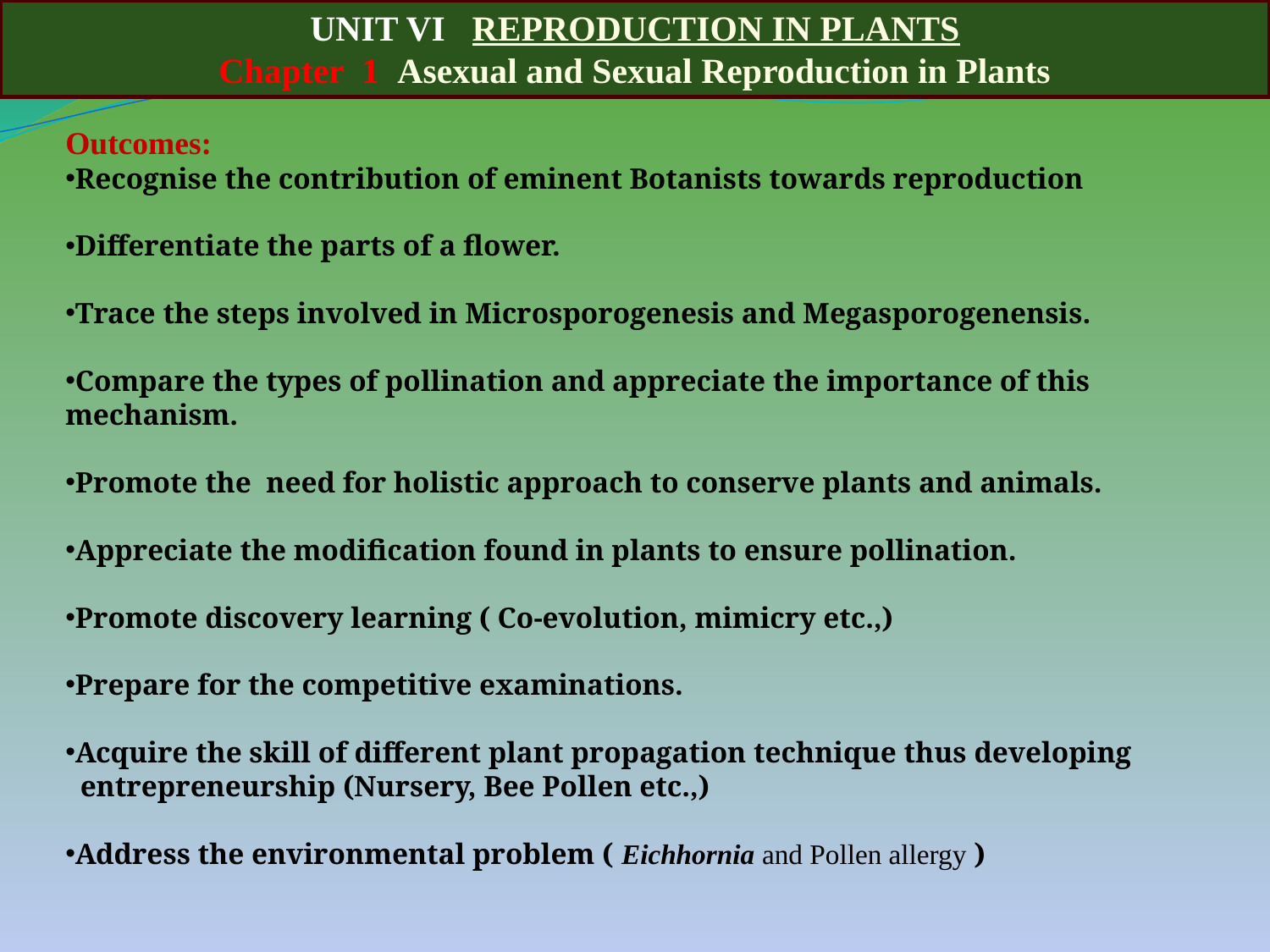

UNIT VI   REPRODUCTION IN PLANTS
Chapter  1  Asexual and Sexual Reproduction in Plants
Outcomes:
Recognise the contribution of eminent Botanists towards reproduction

Differentiate the parts of a flower.

Trace the steps involved in Microsporogenesis and Megasporogenensis.

Compare the types of pollination and appreciate the importance of this mechanism.

Promote the  need for holistic approach to conserve plants and animals.

Appreciate the modification found in plants to ensure pollination.

Promote discovery learning ( Co-evolution, mimicry etc.,)

Prepare for the competitive examinations.

Acquire the skill of different plant propagation technique thus developing
  entrepreneurship (Nursery, Bee Pollen etc.,)

Address the environmental problem ( Eichhornia and Pollen allergy )